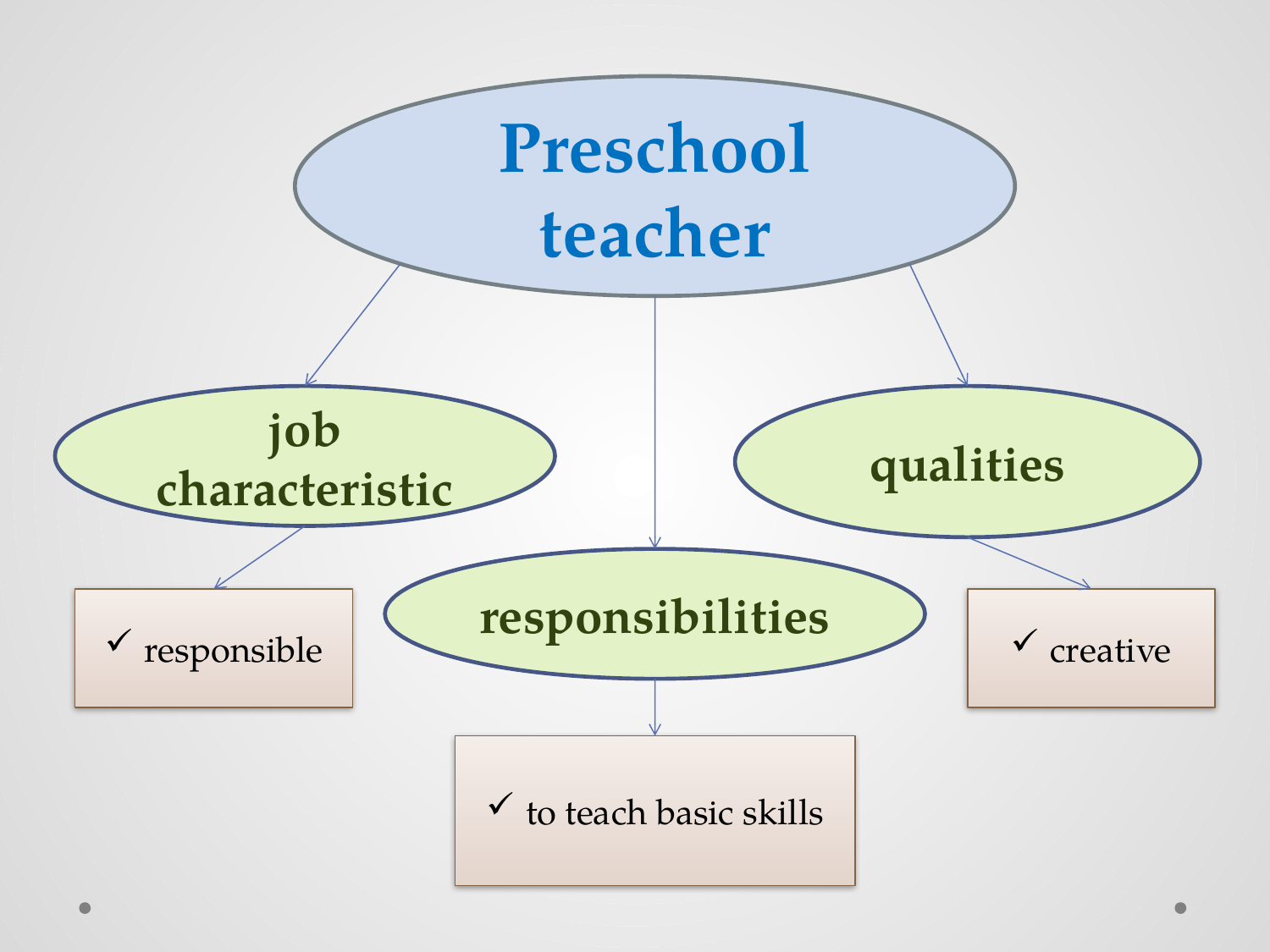

Preschool
teacher
job characteristic
qualities
responsibilities
responsible
creative
to teach basic skills